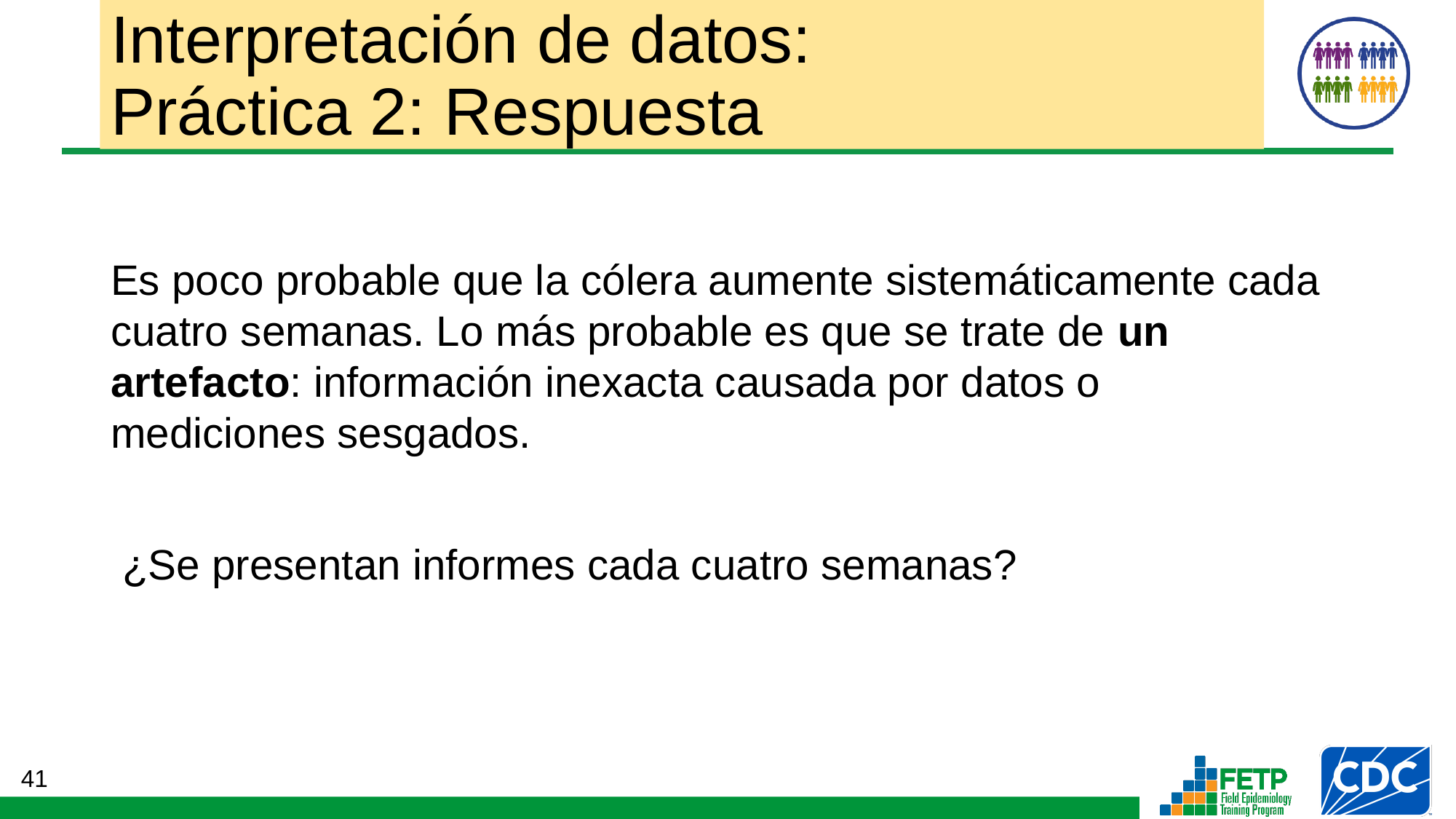

# Interpretación de datos: Práctica 2: Respuesta
Es poco probable que la cólera aumente sistemáticamente cada cuatro semanas. Lo más probable es que se trate de un artefacto: información inexacta causada por datos o
mediciones sesgados.

 ¿Se presentan informes cada cuatro semanas?